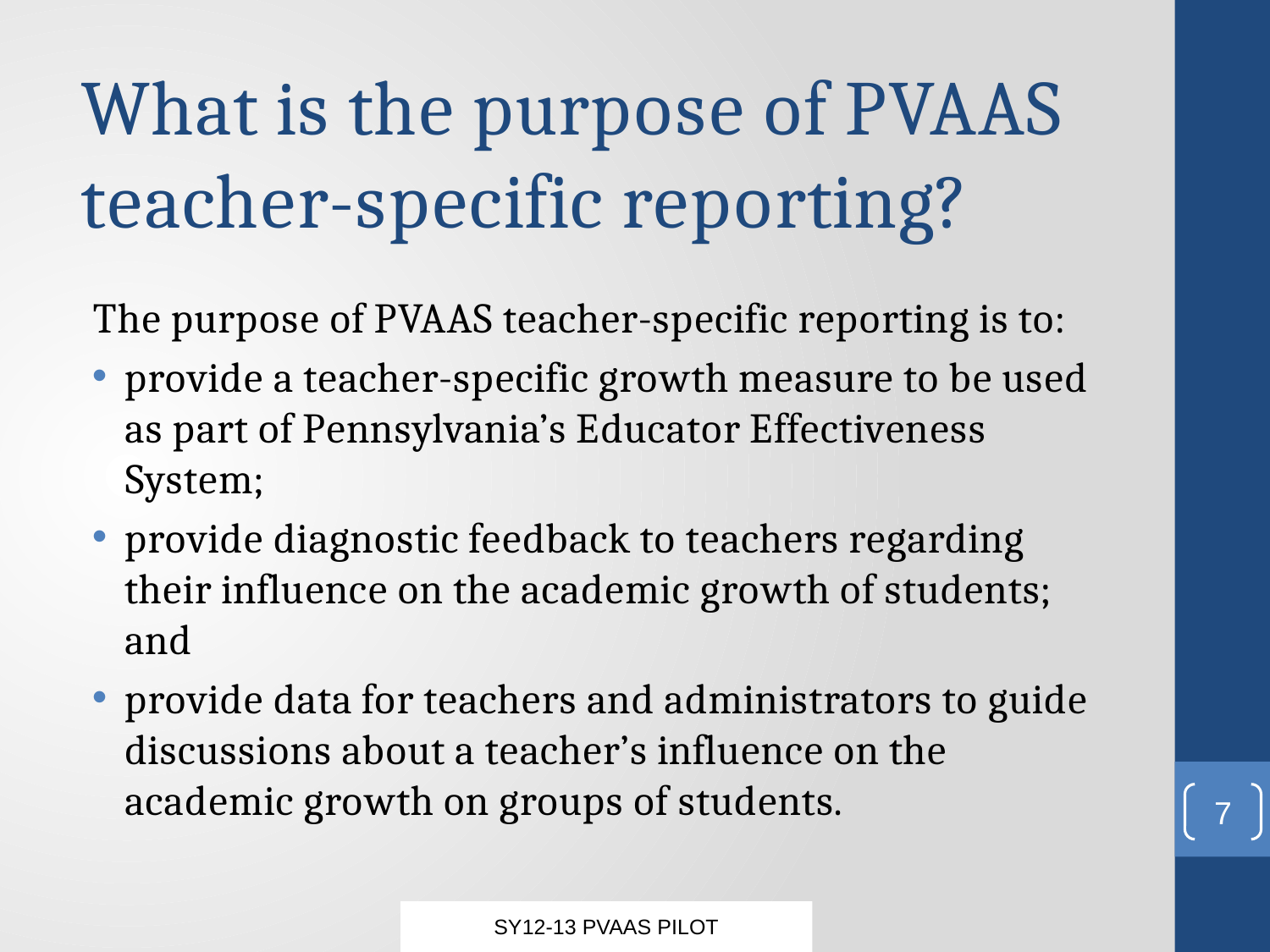

# What is the purpose of PVAAS teacher-specific reporting?
The purpose of PVAAS teacher-specific reporting is to:
provide a teacher-specific growth measure to be used as part of Pennsylvania’s Educator Effectiveness System;
provide diagnostic feedback to teachers regarding their influence on the academic growth of students; and
provide data for teachers and administrators to guide discussions about a teacher’s influence on the academic growth on groups of students.

7
SY12-13 PVAAS PILOT